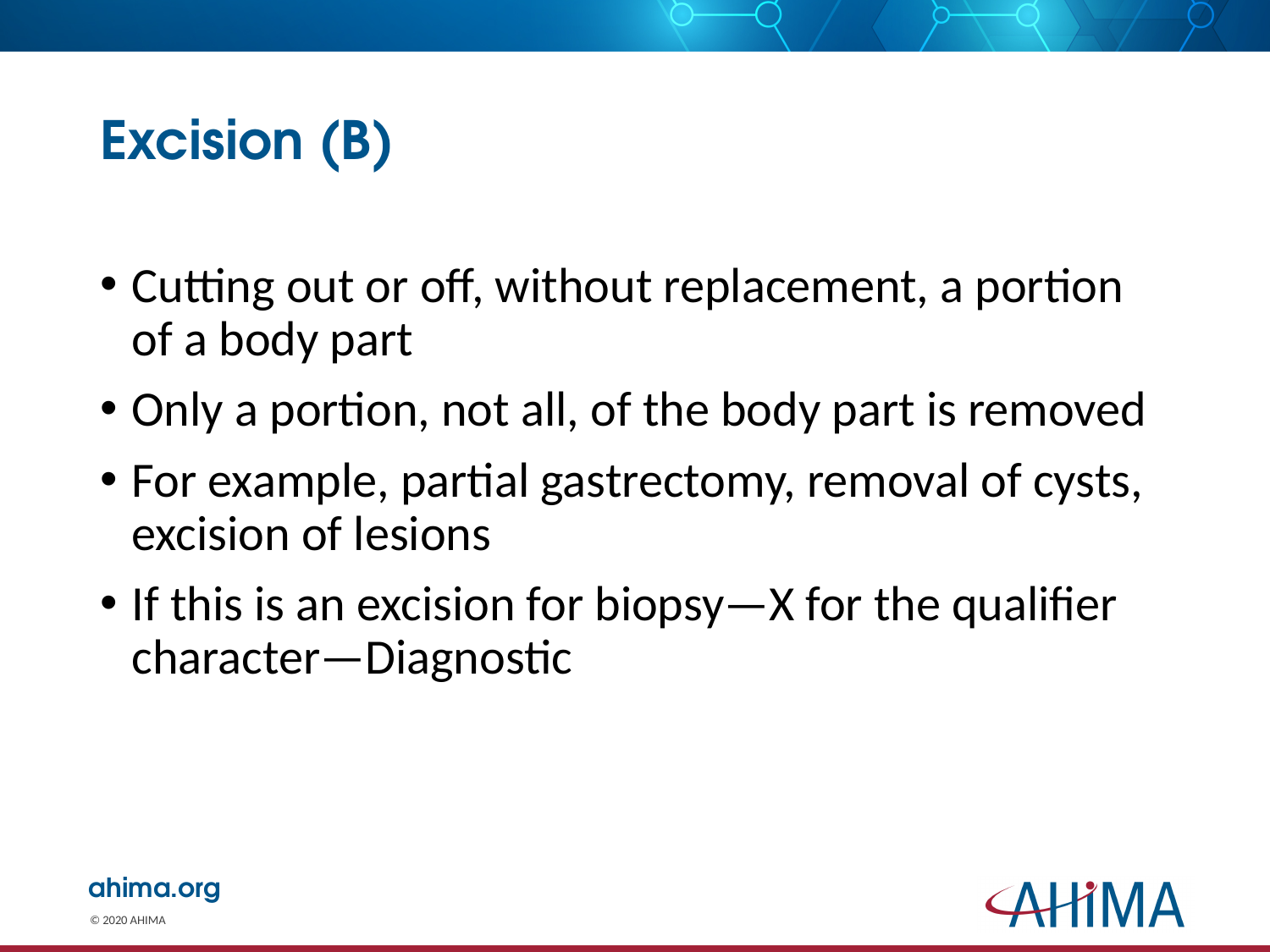

# Excision (B)
Cutting out or off, without replacement, a portion of a body part
Only a portion, not all, of the body part is removed
For example, partial gastrectomy, removal of cysts, excision of lesions
If this is an excision for biopsy—X for the qualifier character—Diagnostic